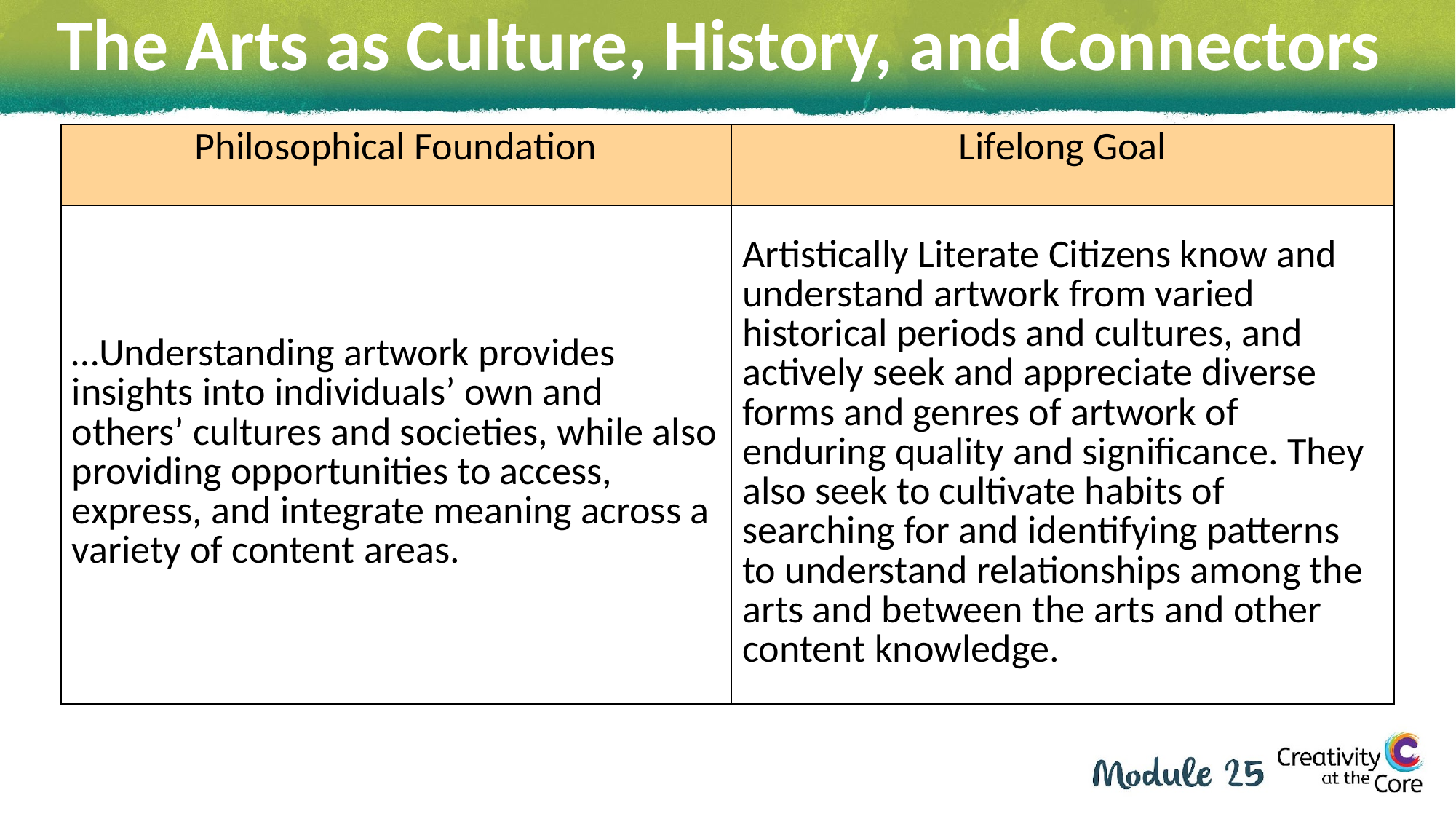

# The Arts as Culture, History, and Connectors
| Philosophical Foundation | Lifelong Goal |
| --- | --- |
| …Understanding artwork provides insights into individuals’ own and others’ cultures and societies, while also providing opportunities to access, express, and integrate meaning across a variety of content areas. | Artistically Literate Citizens know and understand artwork from varied historical periods and cultures, and actively seek and appreciate diverse forms and genres of artwork of enduring quality and significance. They also seek to cultivate habits of searching for and identifying patterns to understand relationships among the arts and between the arts and other content knowledge. |
31